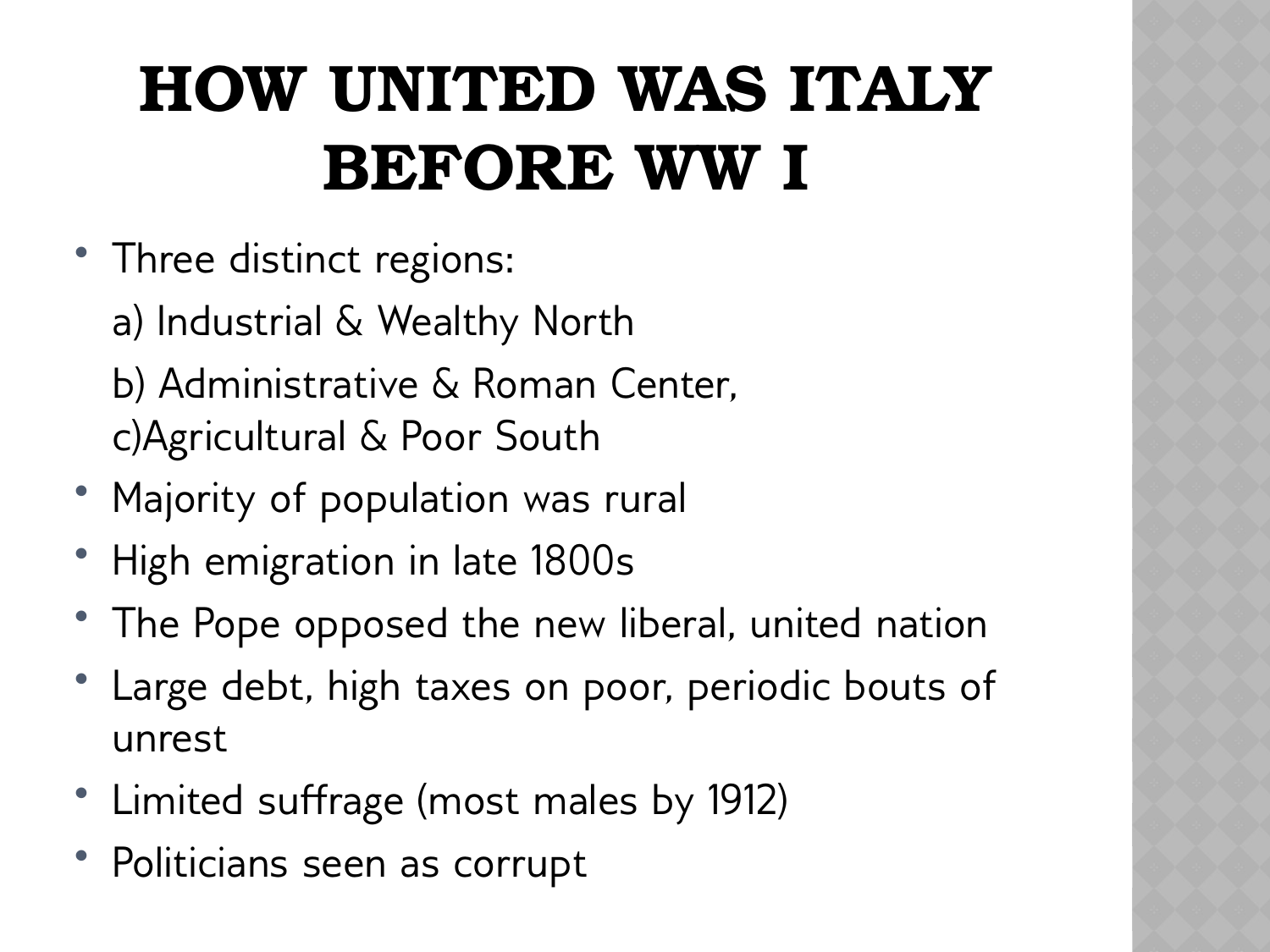

# How united was italy before ww i
Three distinct regions:
		a) Industrial & Wealthy North
		b) Administrative & Roman Center, 	c)Agricultural & Poor South
Majority of population was rural
High emigration in late 1800s
The Pope opposed the new liberal, united nation
Large debt, high taxes on poor, periodic bouts of unrest
Limited suffrage (most males by 1912)
Politicians seen as corrupt